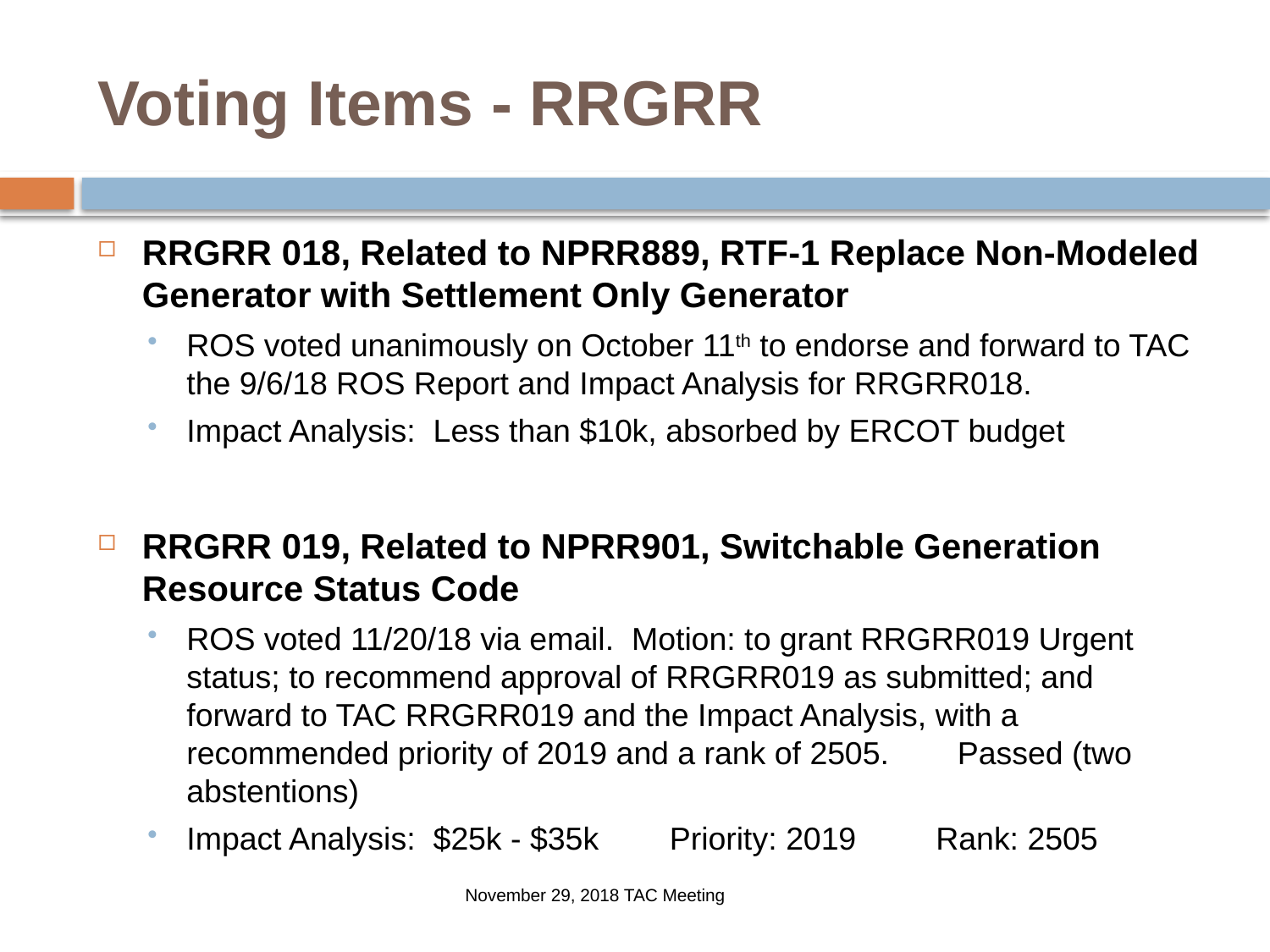

# Voting Items - RRGRR

RRGRR 018, Related to NPRR889, RTF-1 Replace Non-Modeled Generator with Settlement Only Generator
ROS voted unanimously on October 11th to endorse and forward to TAC the 9/6/18 ROS Report and Impact Analysis for RRGRR018.
Impact Analysis:  Less than $10k, absorbed by ERCOT budget

RRGRR 019, Related to NPRR901, Switchable Generation Resource Status Code
ROS voted 11/20/18 via email.  Motion: to grant RRGRR019 Urgent status; to recommend approval of RRGRR019 as submitted; and forward to TAC RRGRR019 and the Impact Analysis, with a recommended priority of 2019 and a rank of 2505.	 Passed (two abstentions)
Impact Analysis:  $25k - $35k        Priority: 2019         Rank: 2505

November 29, 2018 TAC Meeting